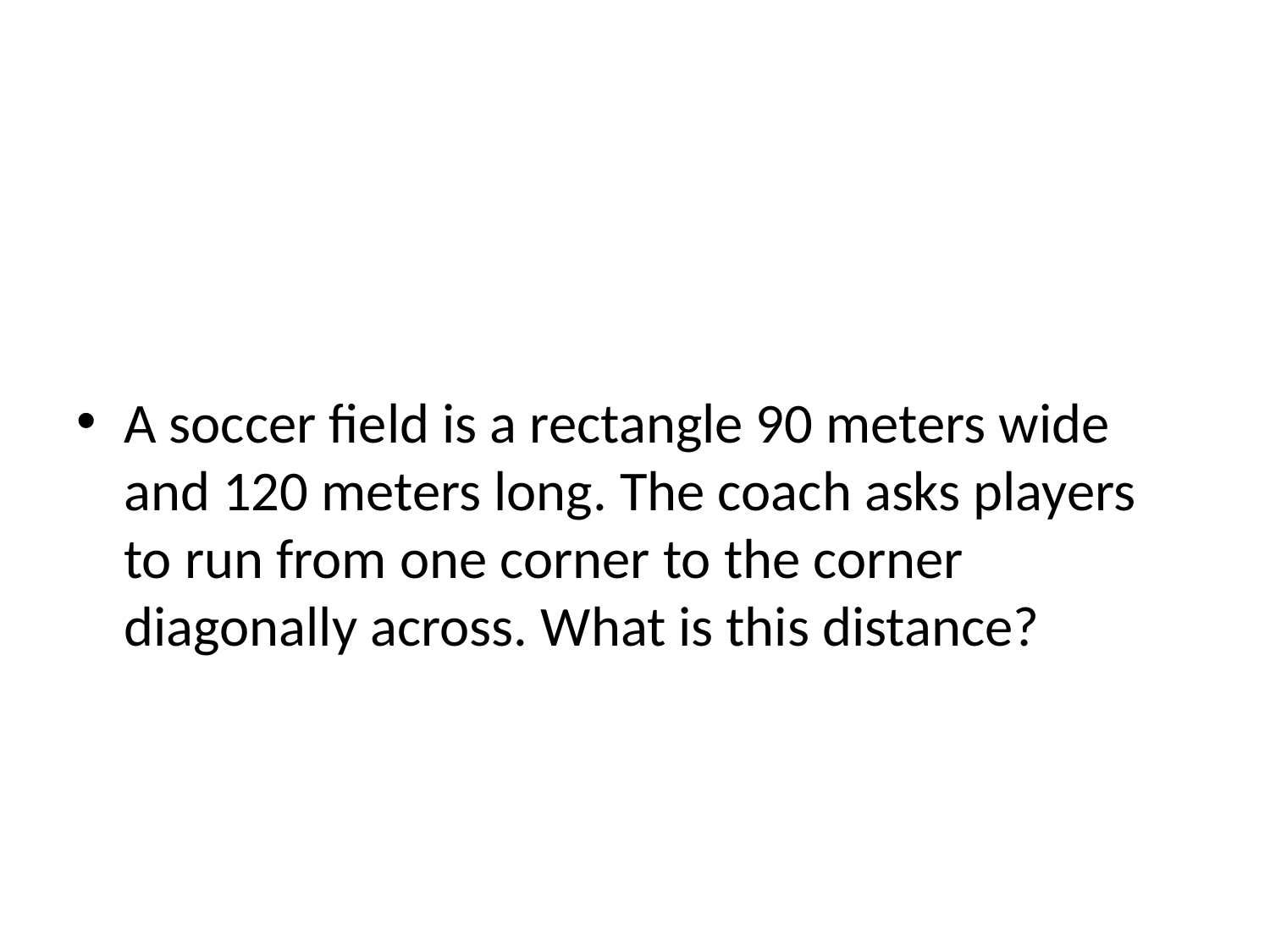

#

A soccer field is a rectangle 90 meters wide and 120 meters long. The coach asks players to run from one corner to the corner diagonally across. What is this distance?